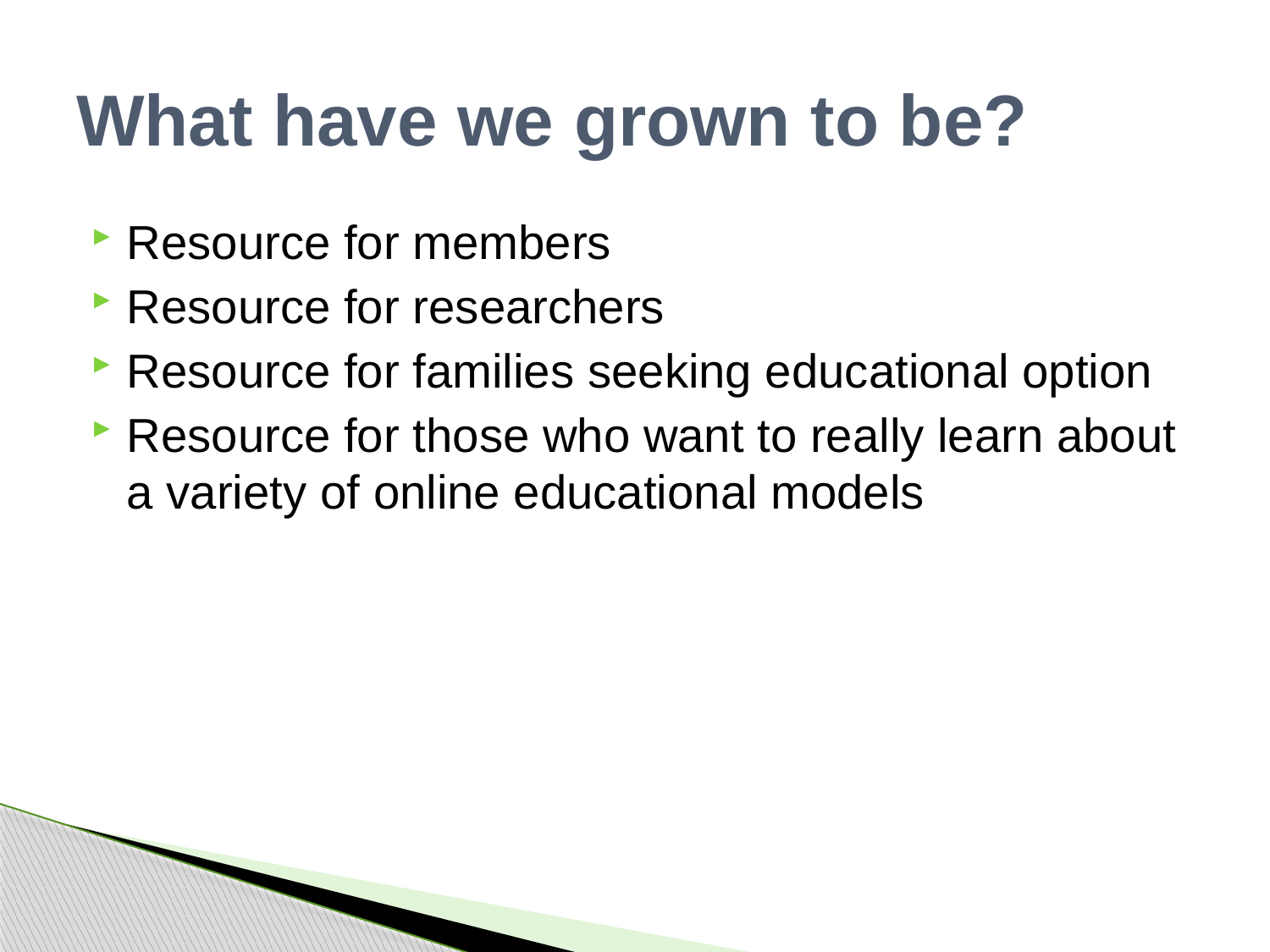

# What have we grown to be?
Resource for members
Resource for researchers
Resource for families seeking educational option
Resource for those who want to really learn about a variety of online educational models